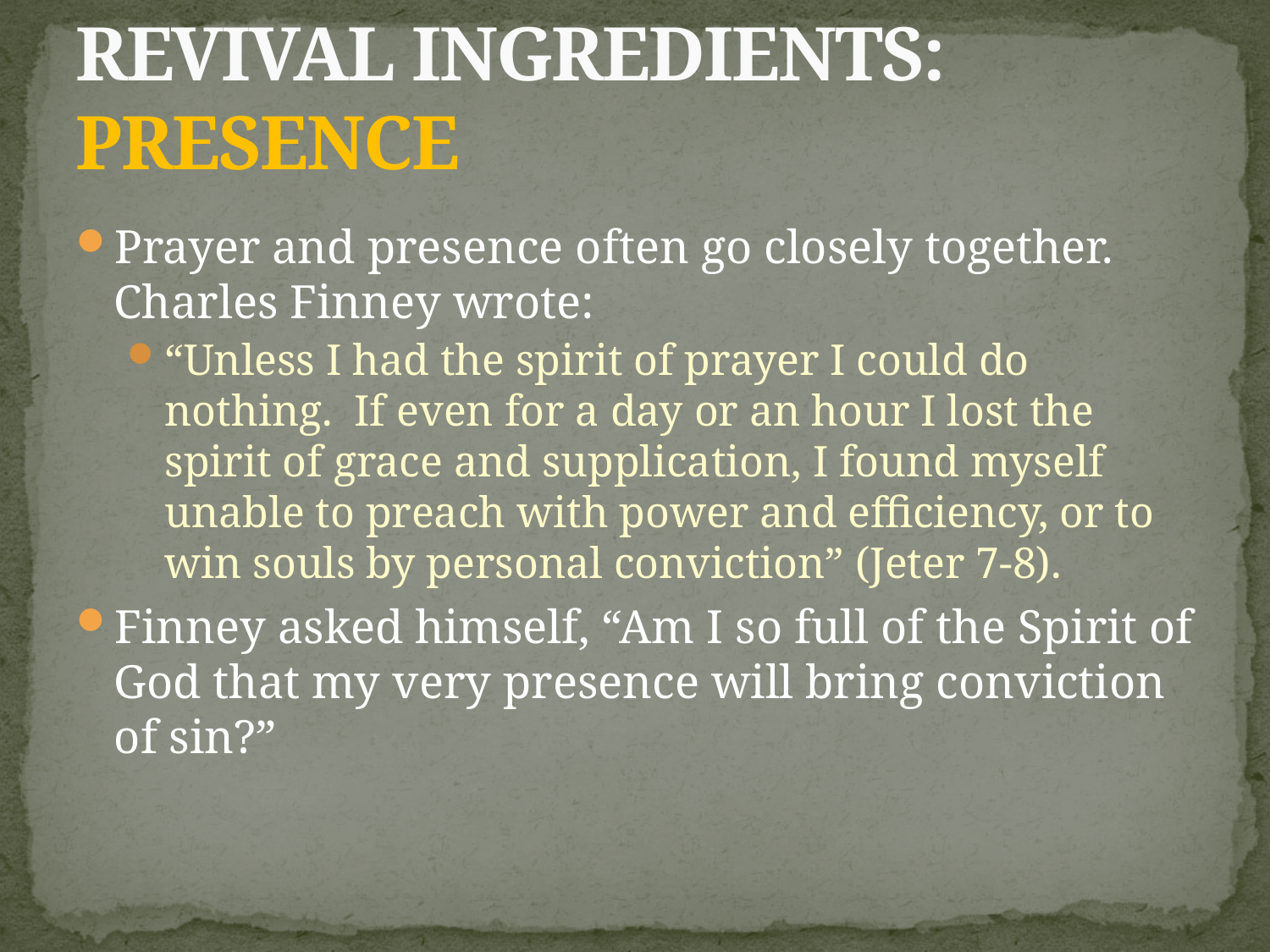

# Revival Ingredients: Presence
Prayer and presence often go closely together.  Charles Finney wrote:
“Unless I had the spirit of prayer I could do nothing.  If even for a day or an hour I lost the spirit of grace and supplication, I found myself unable to preach with power and efficiency, or to win souls by personal conviction” (Jeter 7-8).
Finney asked himself, “Am I so full of the Spirit of God that my very presence will bring conviction of sin?”